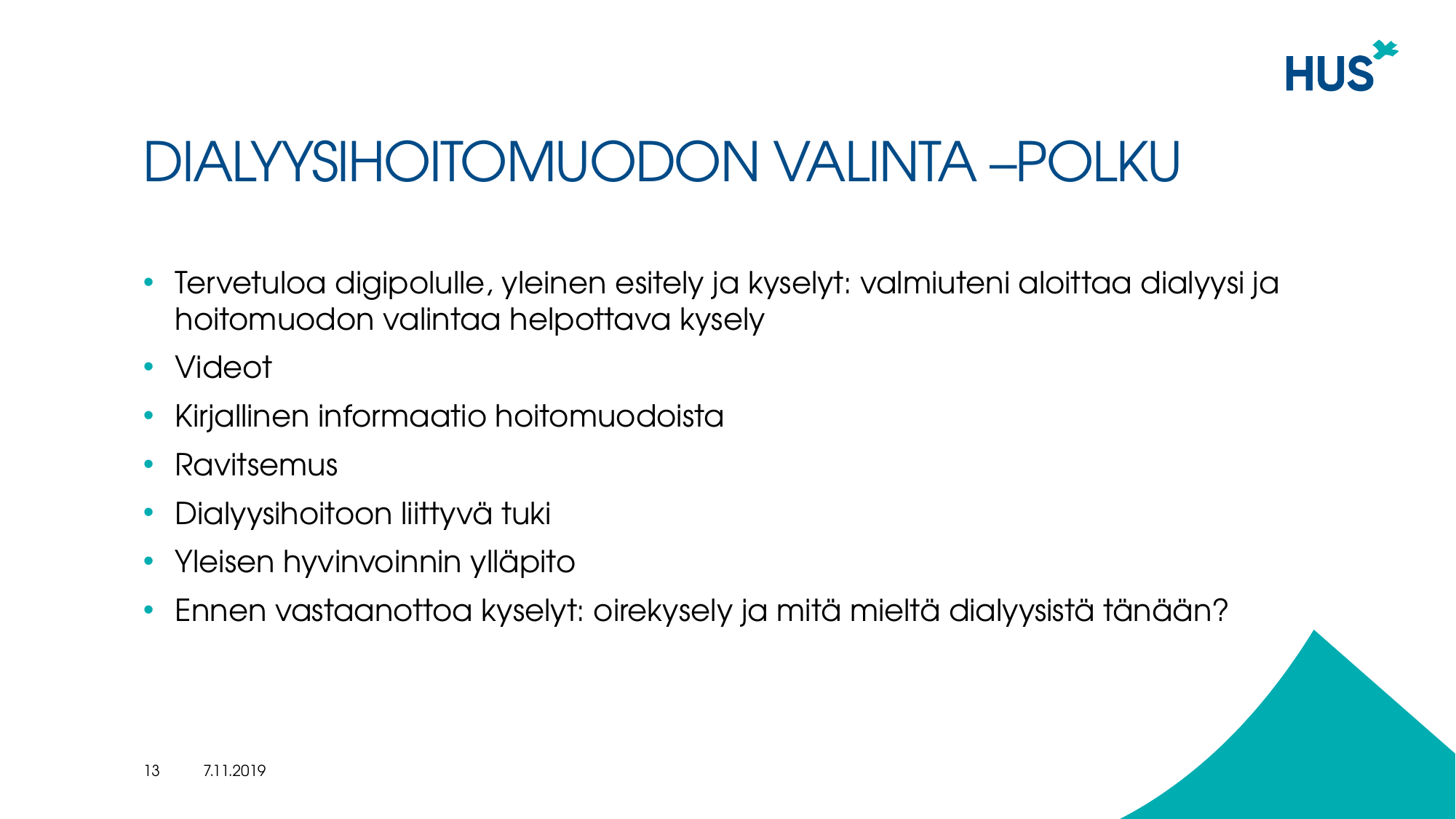

# Dialyysihoitomuodon valinta –polku
Tervetuloa digipolulle, yleinen esitely ja kyselyt: valmiuteni aloittaa dialyysi ja hoitomuodon valintaa helpottava kysely
Videot
Kirjallinen informaatio hoitomuodoista
Ravitsemus
Dialyysihoitoon liittyvä tuki
Yleisen hyvinvoinnin ylläpito
Ennen vastaanottoa kyselyt: oirekysely ja mitä mieltä dialyysistä tänään?

13
7.11.2019